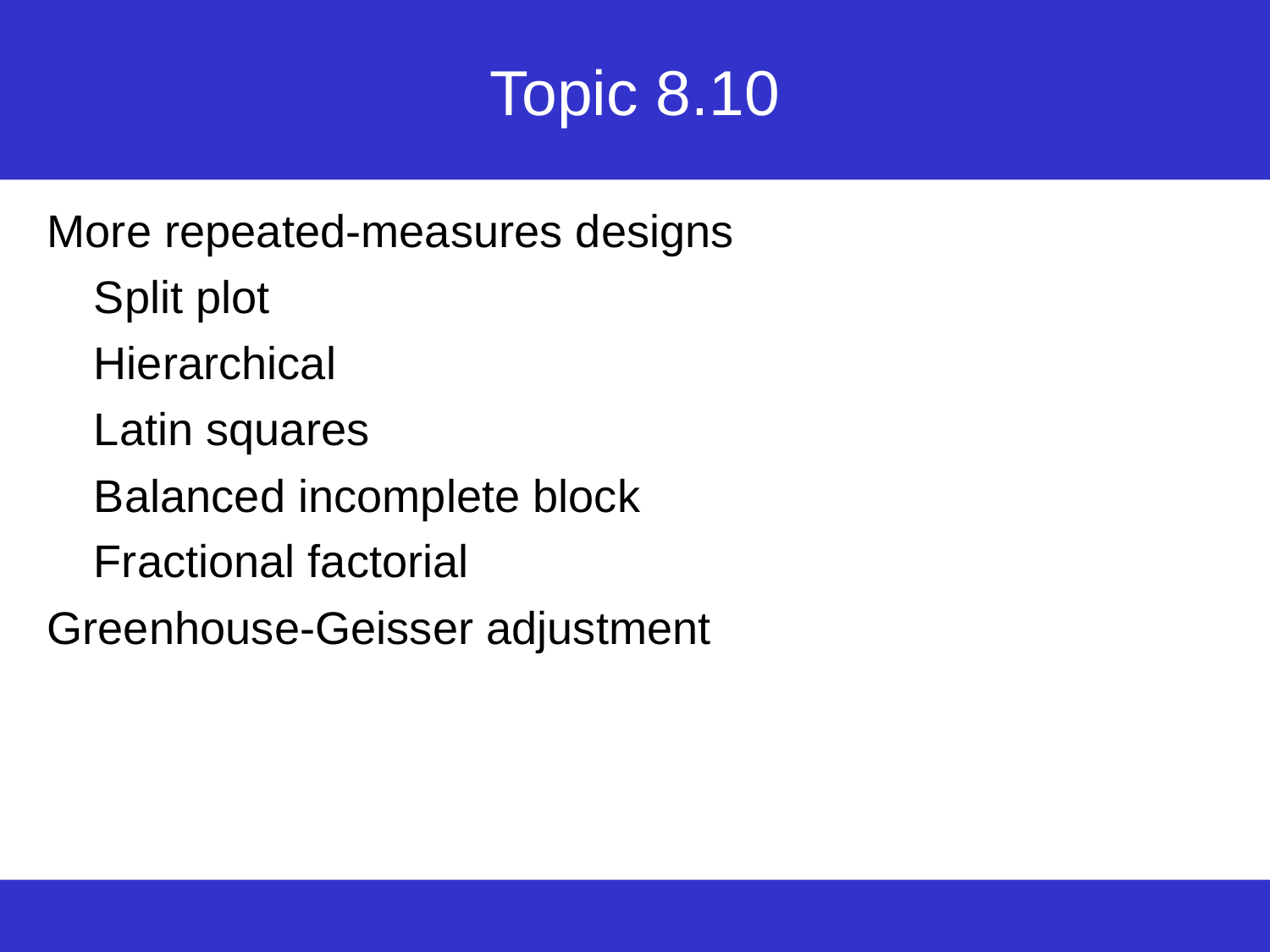

# Topic 8.10
More repeated-measures designs
Split plot
Hierarchical
Latin squares
Balanced incomplete block
Fractional factorial
Greenhouse-Geisser adjustment